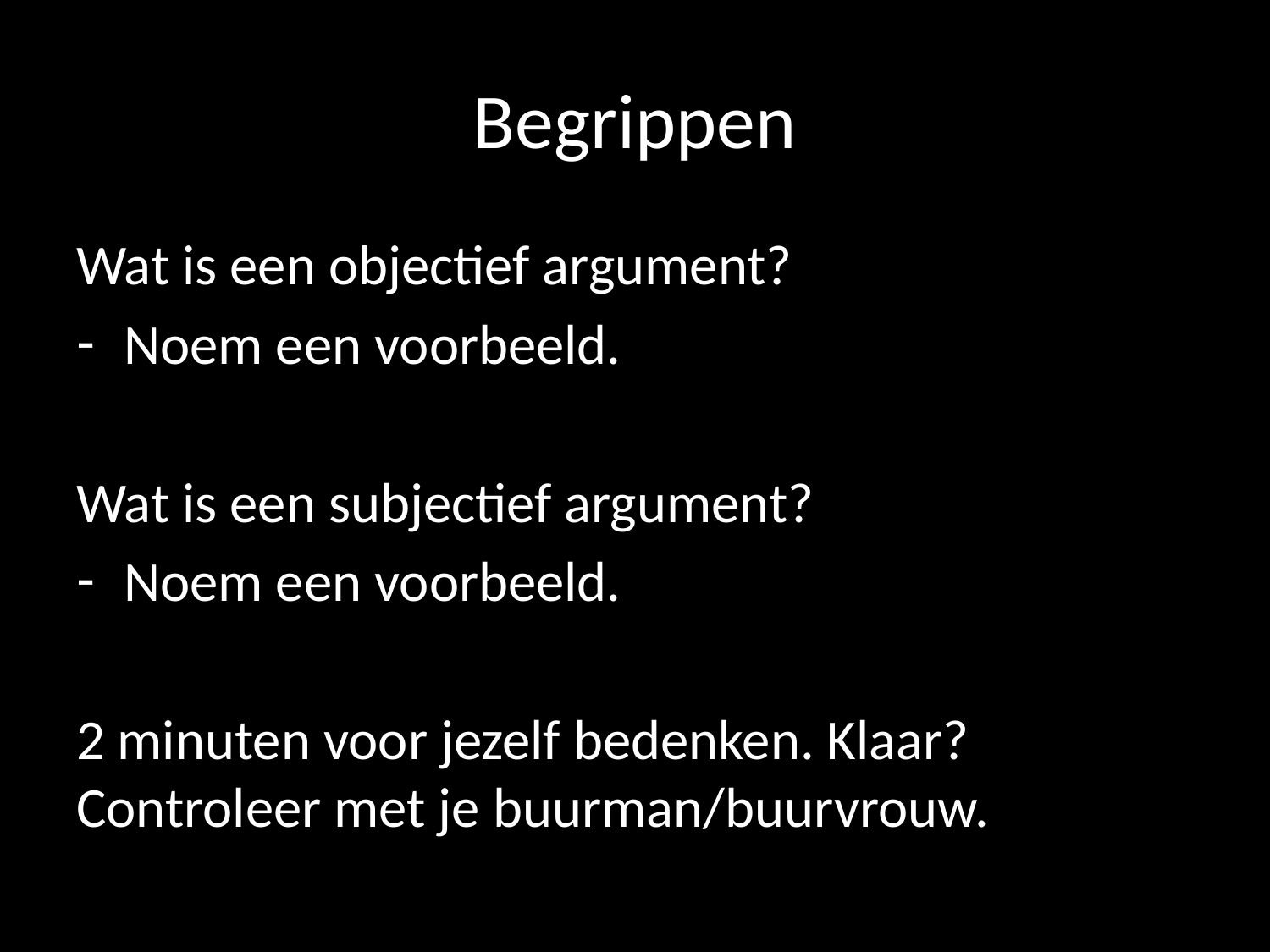

# Begrippen
Wat is een objectief argument?
Noem een voorbeeld.

Wat is een subjectief argument?
Noem een voorbeeld.

2 minuten voor jezelf bedenken. Klaar? Controleer met je buurman/buurvrouw.